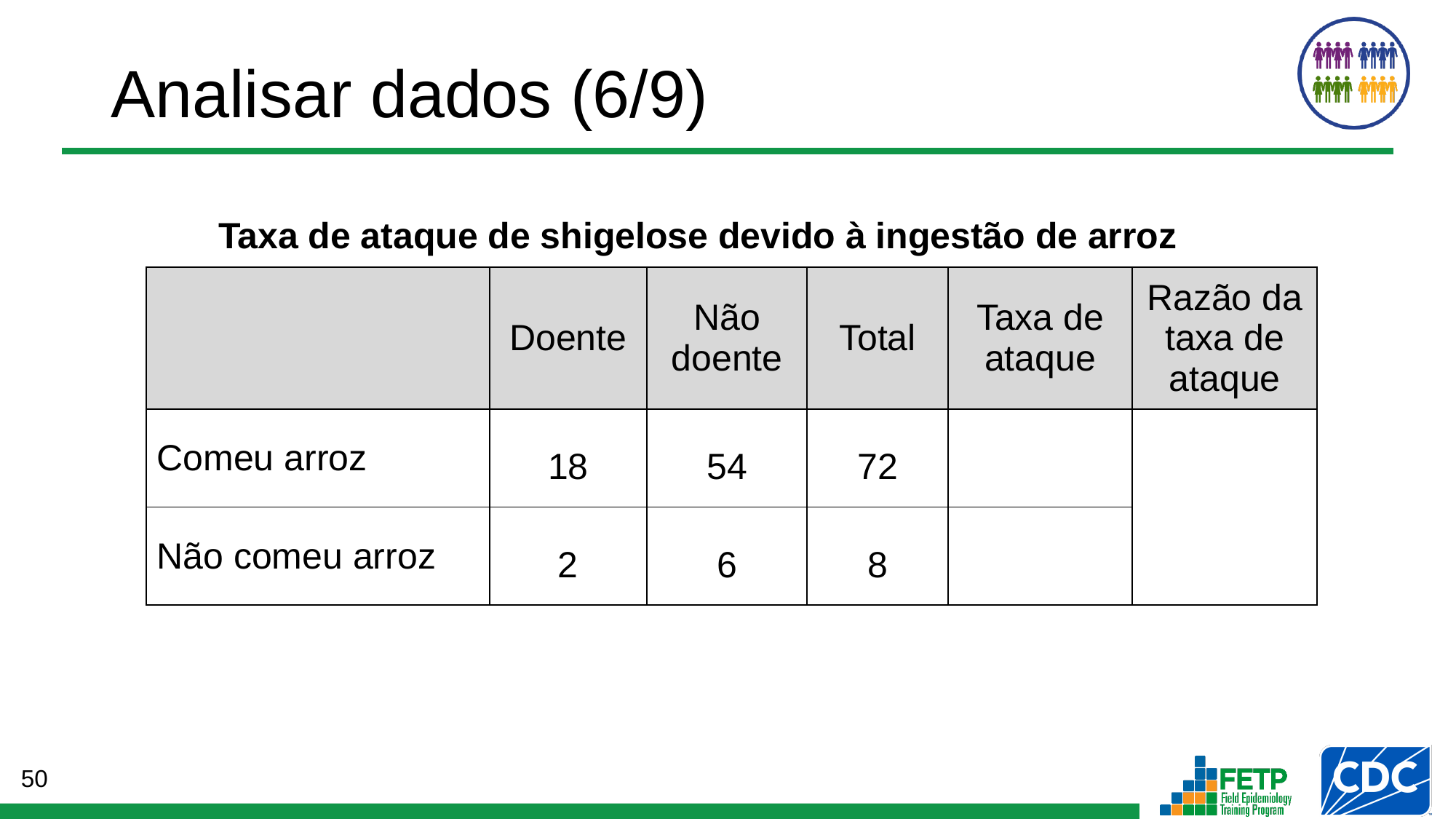

Analisar dados (6/9)

Taxa de ataque de shigelose devido à ingestão de arroz

|  | Doente | Não doente | Total | Taxa de ataque | Razão da taxa de ataque |
| --- | --- | --- | --- | --- | --- |
| Comeu arroz | 18 | 54 | 72 |  |  |
| Não comeu arroz | 2 | 6 | 8 |  |  |